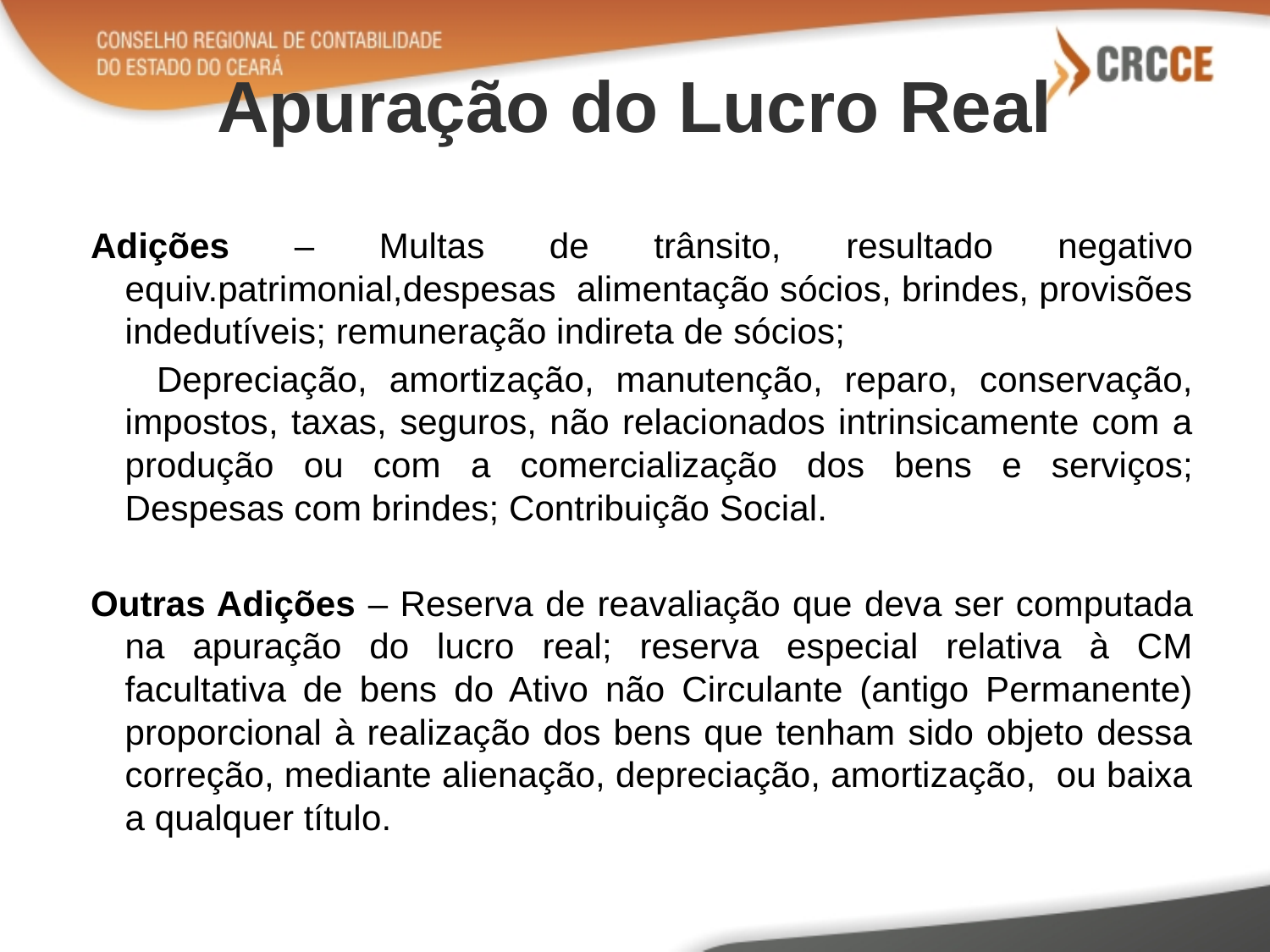

# Apuração do Lucro Real

Adições – Multas de trânsito, resultado negativo equiv.patrimonial,despesas  alimentação sócios, brindes, provisões indedutíveis; remuneração indireta de sócios;
   Depreciação, amortização, manutenção, reparo, conservação, impostos, taxas, seguros, não relacionados intrinsicamente com a produção ou com a comercialização dos bens e serviços; Despesas com brindes; Contribuição Social.

Outras Adições – Reserva de reavaliação que deva ser computada na apuração do lucro real; reserva especial relativa à CM facultativa de bens do Ativo não Circulante (antigo Permanente) proporcional à realização dos bens que tenham sido objeto dessa correção, mediante alienação, depreciação, amortização,  ou baixa a qualquer título.